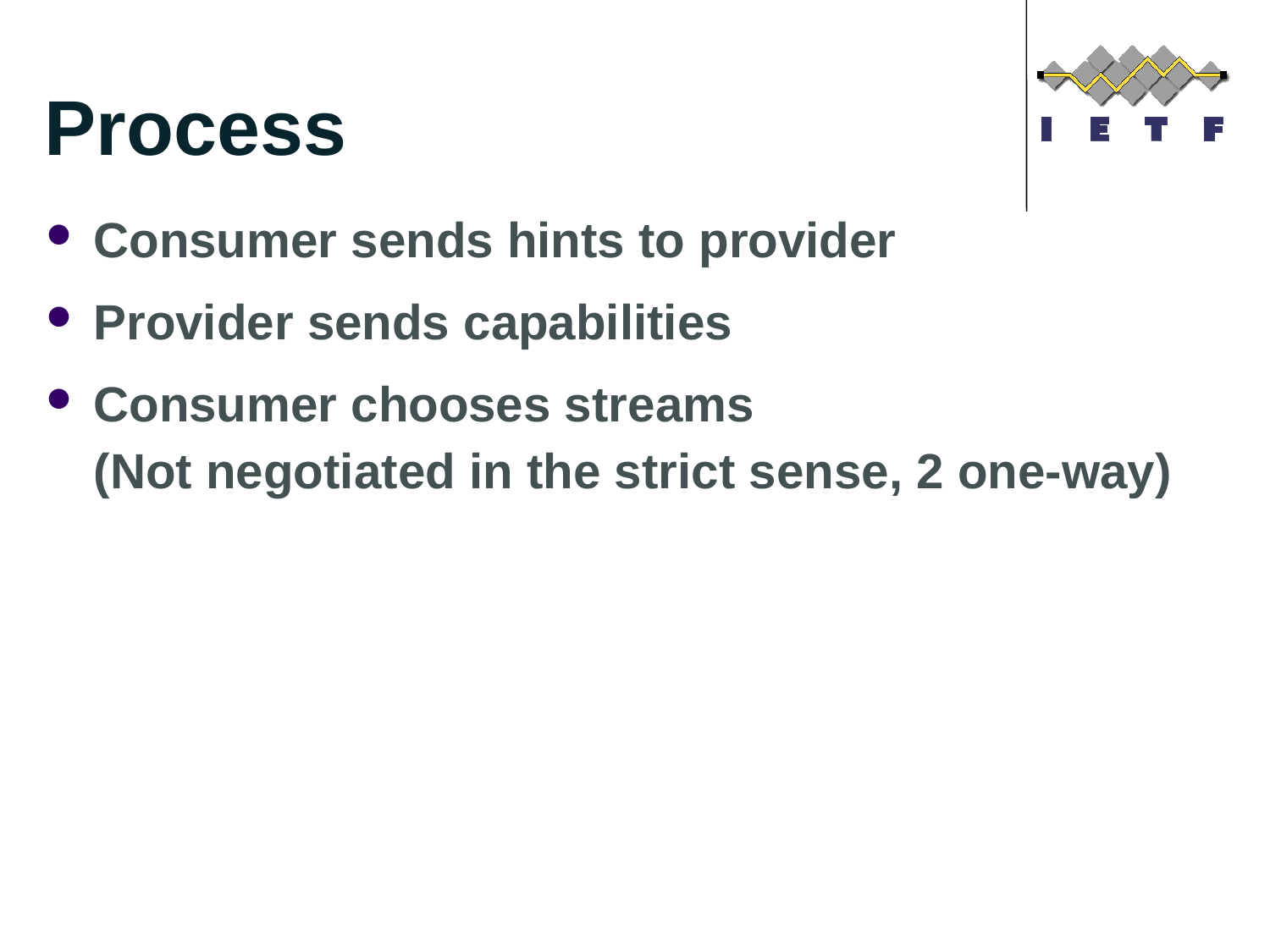

# Process
Consumer sends hints to provider
Provider sends capabilities
Consumer chooses streams
(Not negotiated in the strict sense, 2 one-way)